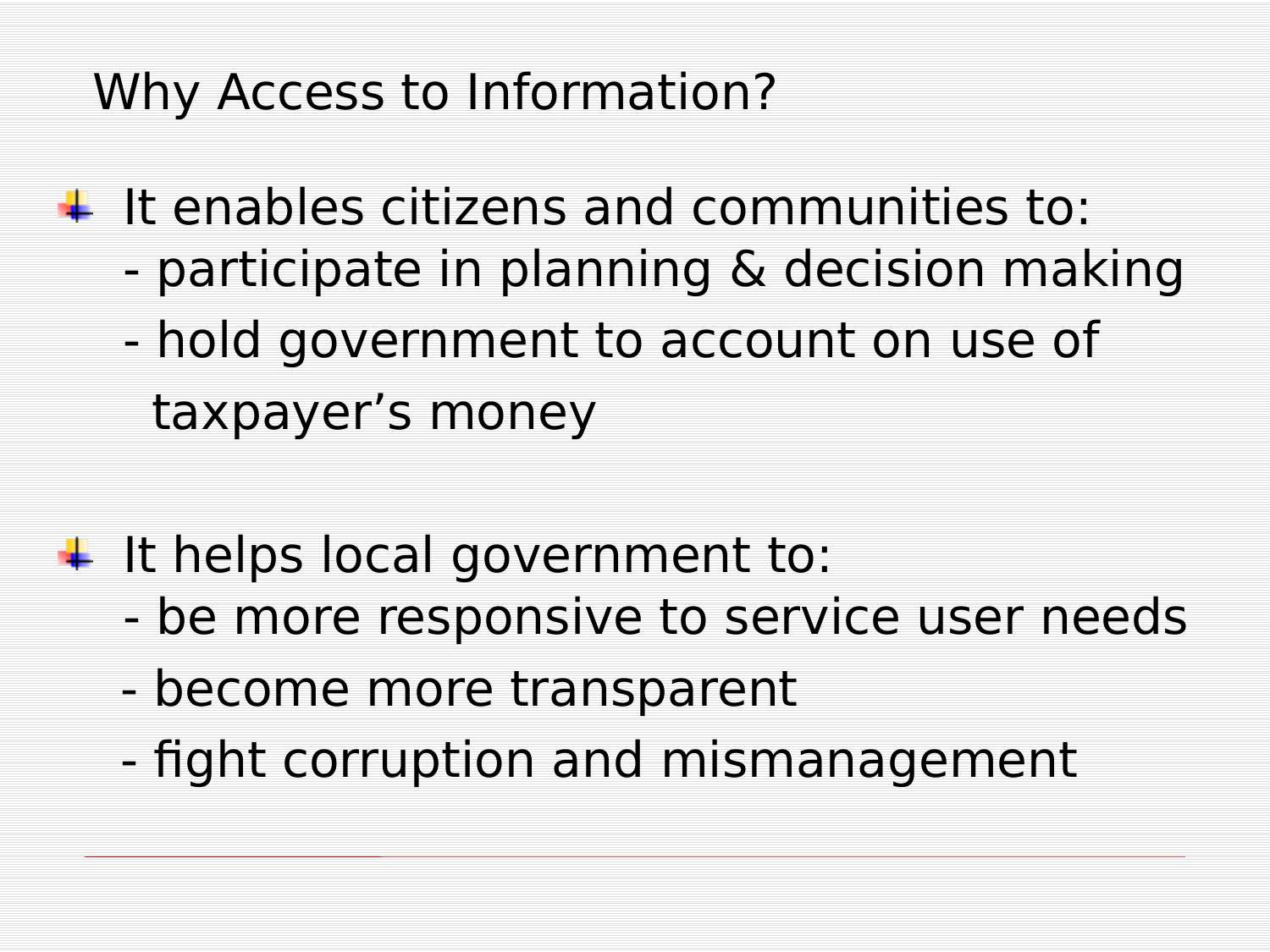

# Why Access to Information?
It enables citizens and communities to:
- participate in planning & decision making
	- hold government to account on use of
      taxpayer’s money

It helps local government to:
- be more responsive to service user needs
    - become more transparent
    - fight corruption and mismanagement